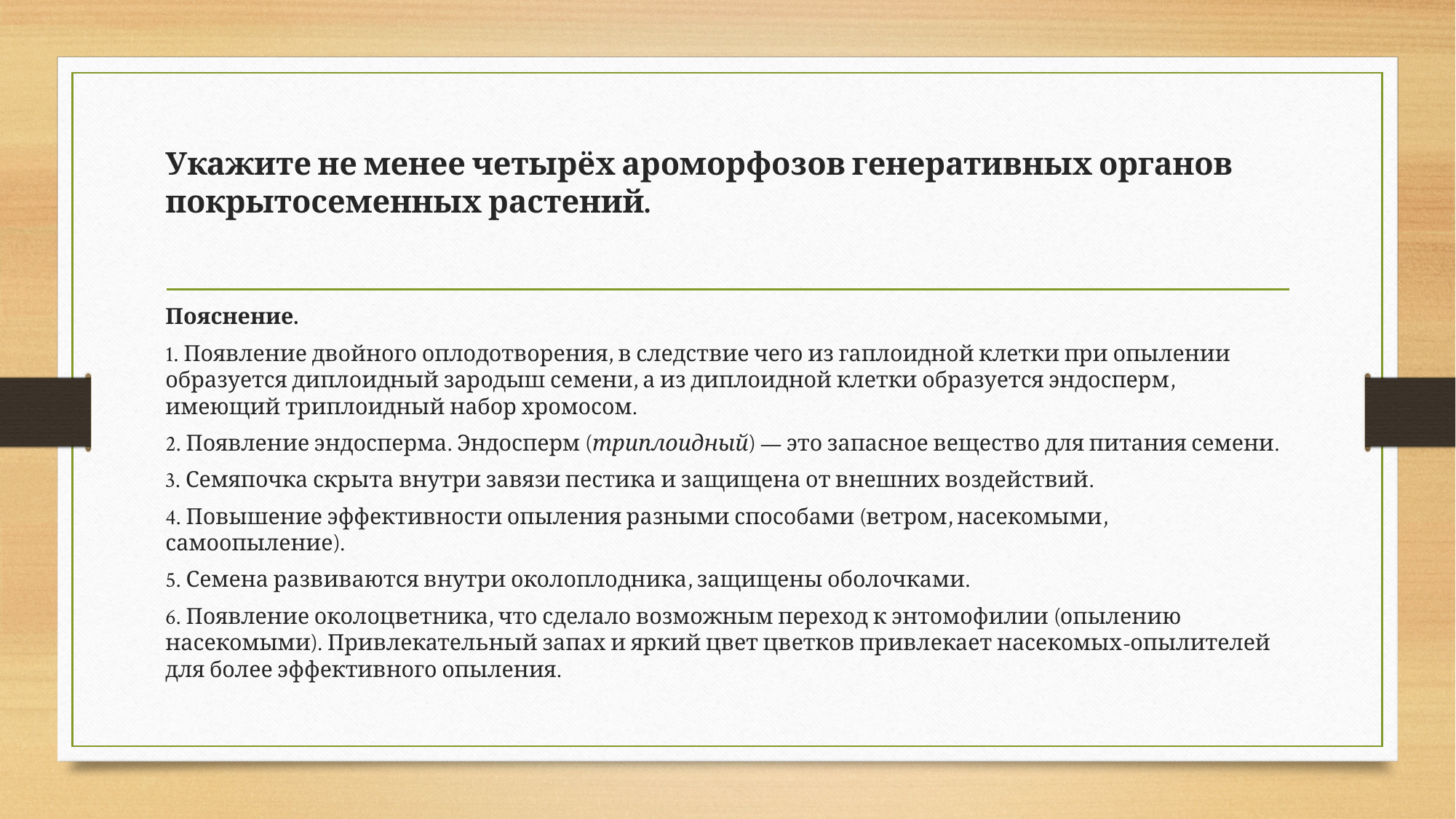

#
Укажите не менее четырёх ароморфозов генеративных органов покрытосеменных растений.

Пояснение.
1. Появление двойного оплодотворения, в следствие чего из гаплоидной клетки при опылении образуется диплоидный зародыш семени, а из диплоидной клетки образуется эндосперм, имеющий триплоидный набор хромосом.
2. Появление эндосперма. Эндосперм (триплоидный) — это запасное вещество для питания семени.
3. Семяпочка скрыта внутри завязи пестика и защищена от внешних воздействий.
4. Повышение эффективности опыления разными способами (ветром, насекомыми, самоопыление).
5. Семена развиваются внутри околоплодника, защищены оболочками.
6. Появление околоцветника, что сделало возможным переход к энтомофилии (опылению насекомыми). Привлекательный запах и яркий цвет цветков привлекает насекомых-опылителей для более эффективного опыления.